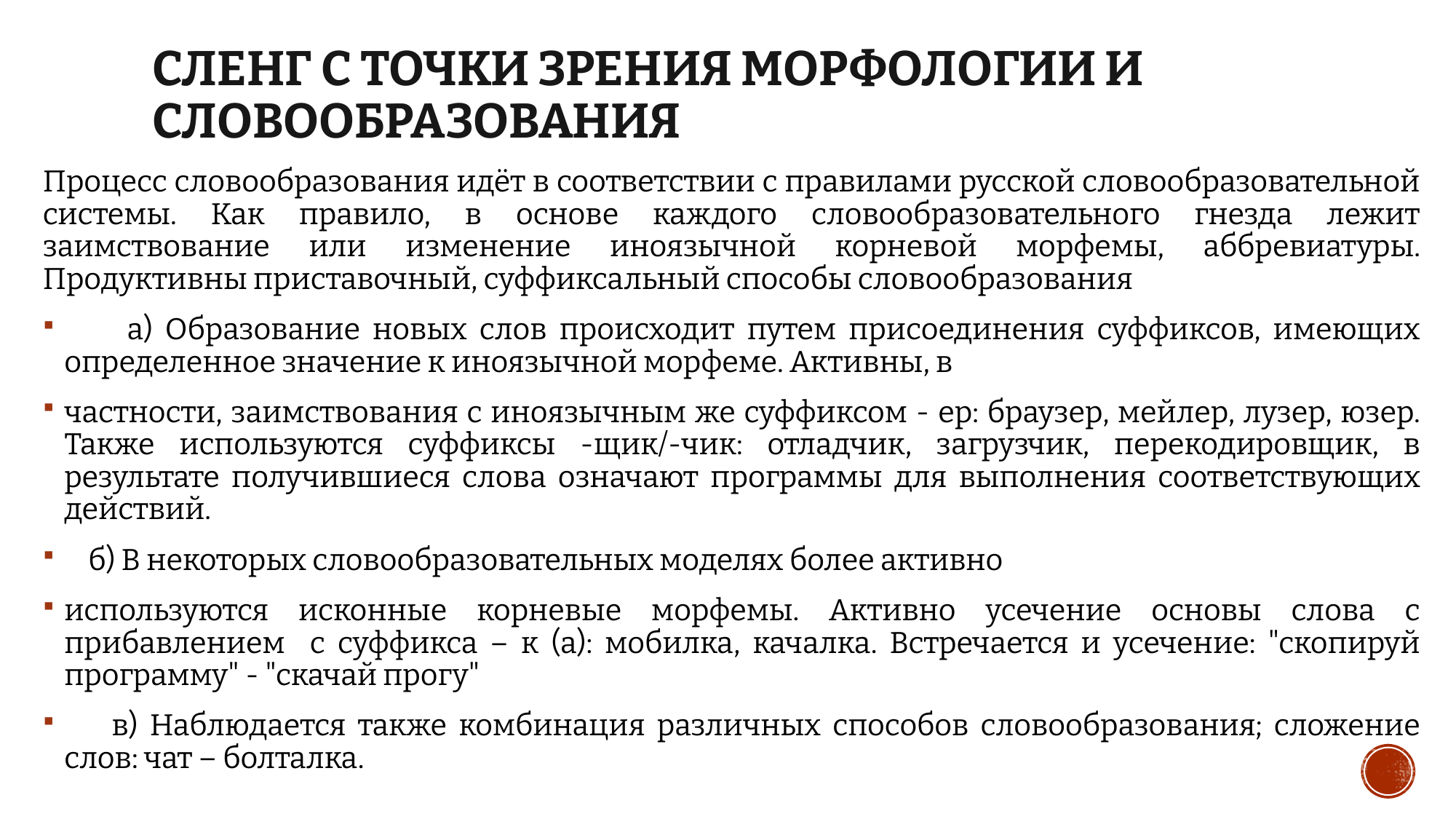

# Сленг с точки зрения морфологии и словообразования
Процесс словообразования идёт в соответствии с правилами русской словообразовательной системы. Как правило, в основе каждого словообразовательного гнезда лежит заимствование или изменение иноязычной корневой морфемы, аббревиатуры. Продуктивны приставочный, суффиксальный способы словообразования
     а) Образование новых слов происходит путем присоединения суффиксов, имеющих определенное значение к иноязычной морфеме. Активны, в
частности, заимствования с иноязычным же суффиксом - ер: браузер, мейлер, лузер, юзер. Также используются суффиксы -щик/-чик: отладчик, загрузчик, перекодировщик, в результате получившиеся слова означают программы для выполнения соответствующих действий.
    б) В некоторых словообразовательных моделях более активно
используются исконные корневые морфемы. Активно усечение основы слова с прибавлением  с суффикса – к (а): мобилка, качалка. Встречается и усечение: "скопируй программу" - "скачай прогу"
    в) Наблюдается также комбинация различных способов словообразования; сложение слов: чат – болталка.